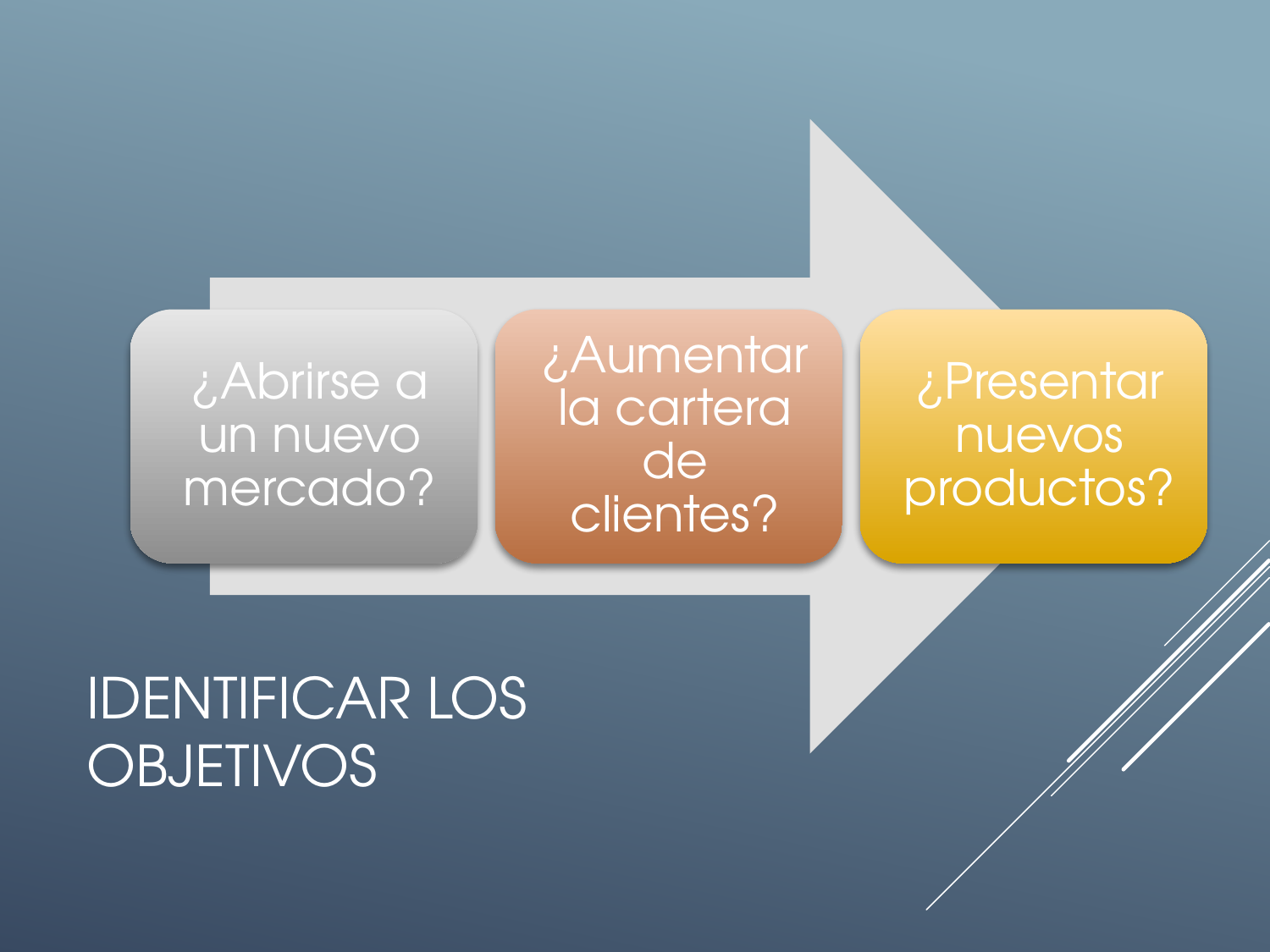

¿Abrirse a un nuevo mercado?
¿Aumentar la cartera de clientes?
¿Presentar nuevos productos?
# Identificar los objetivos